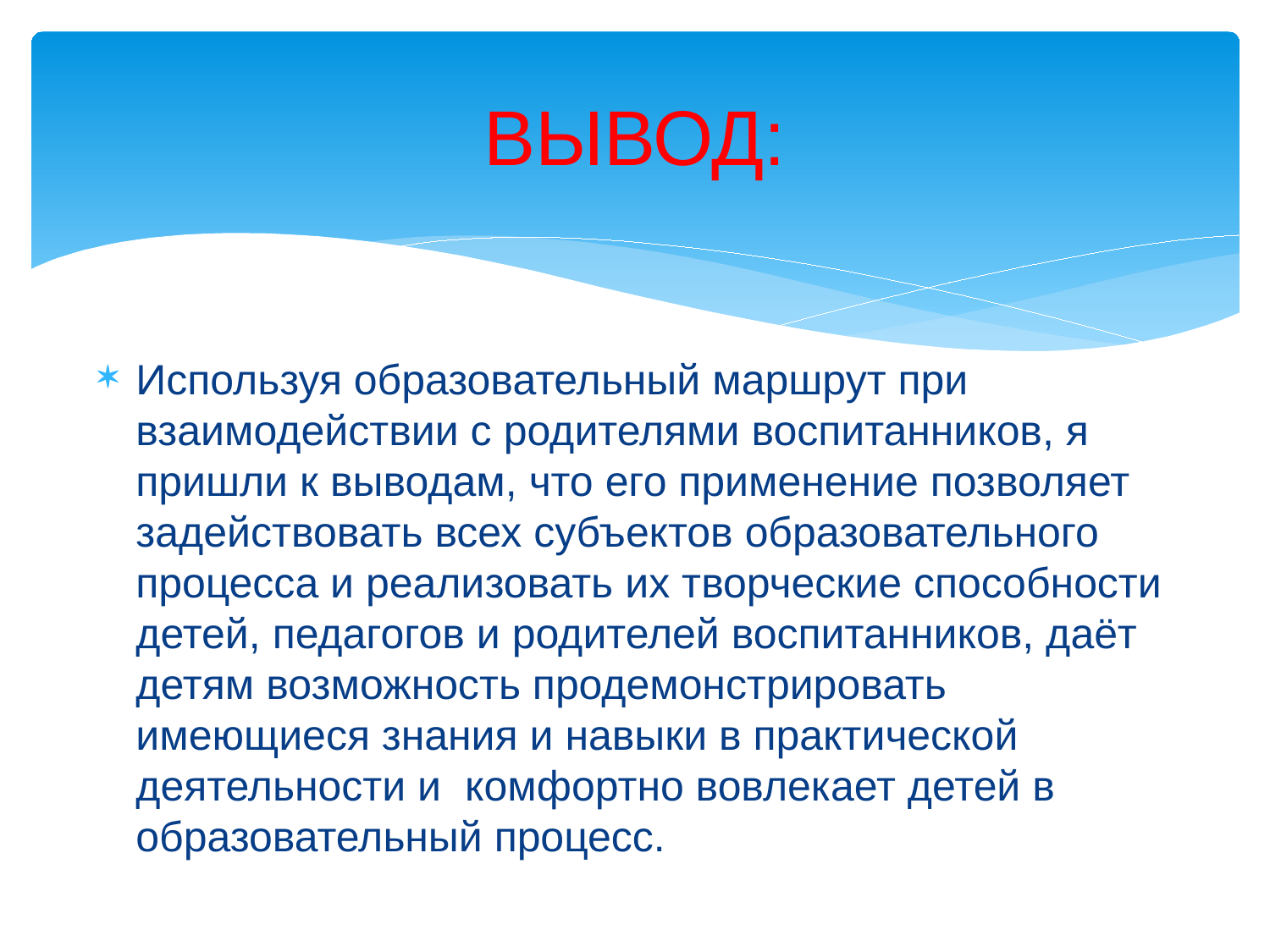

# ВЫВОД:
Используя образовательный маршрут при взаимодействии с родителями воспитанников, я пришли к выводам, что его применение позволяет задействовать всех субъектов образовательного процесса и реализовать их творческие способности детей, педагогов и родителей воспитанников, даёт детям возможность продемонстрировать  имеющиеся знания и навыки в практической деятельности и  комфортно вовлекает детей в образовательный процесс.